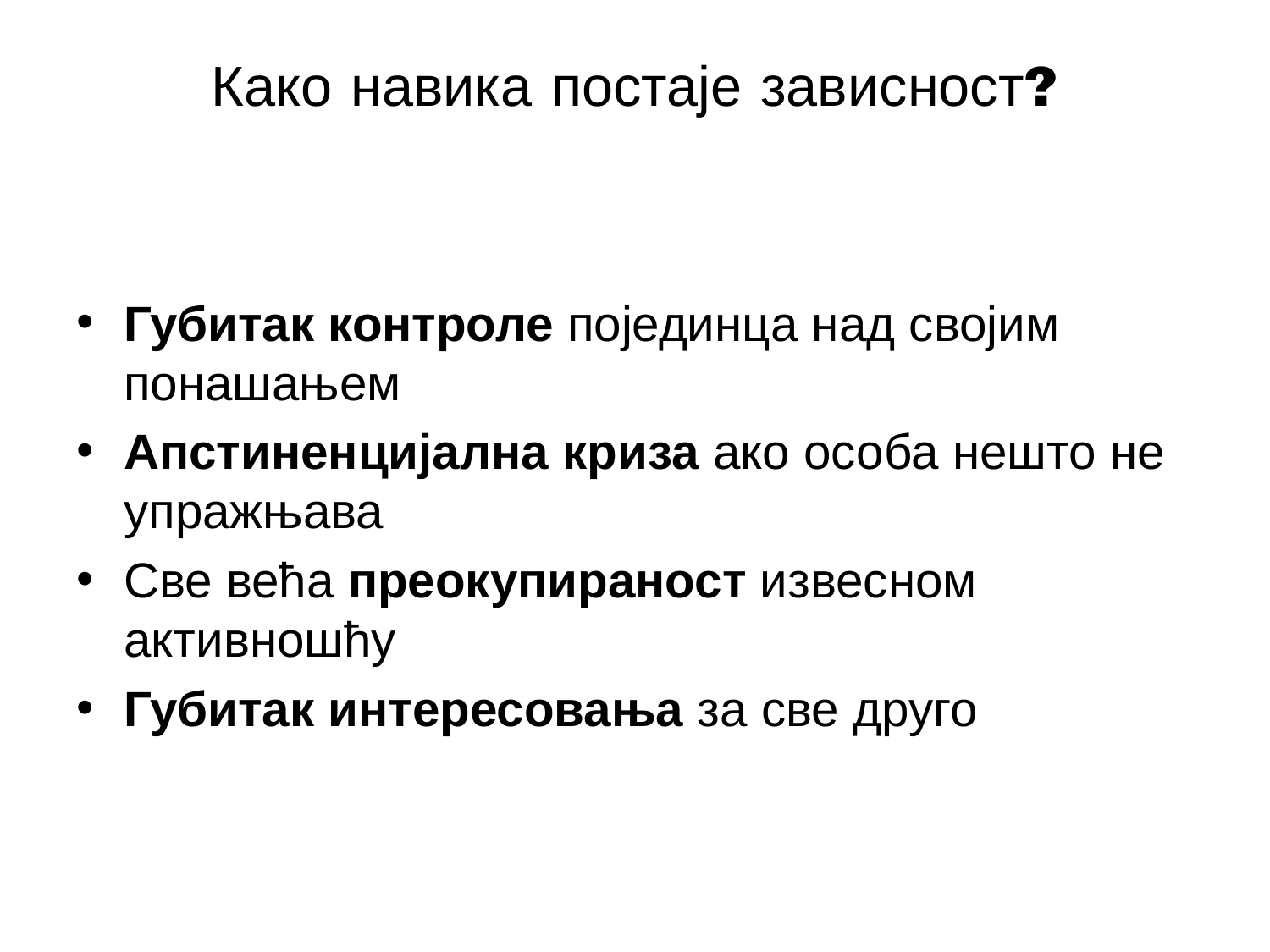

# Како навика постаје зависност?
Губитак контроле појединца над својим понашањем
Апстиненцијална криза ако особа нешто не упражњава
Све већа преокупираност извесном активношћу
Губитак интересовања за све друго